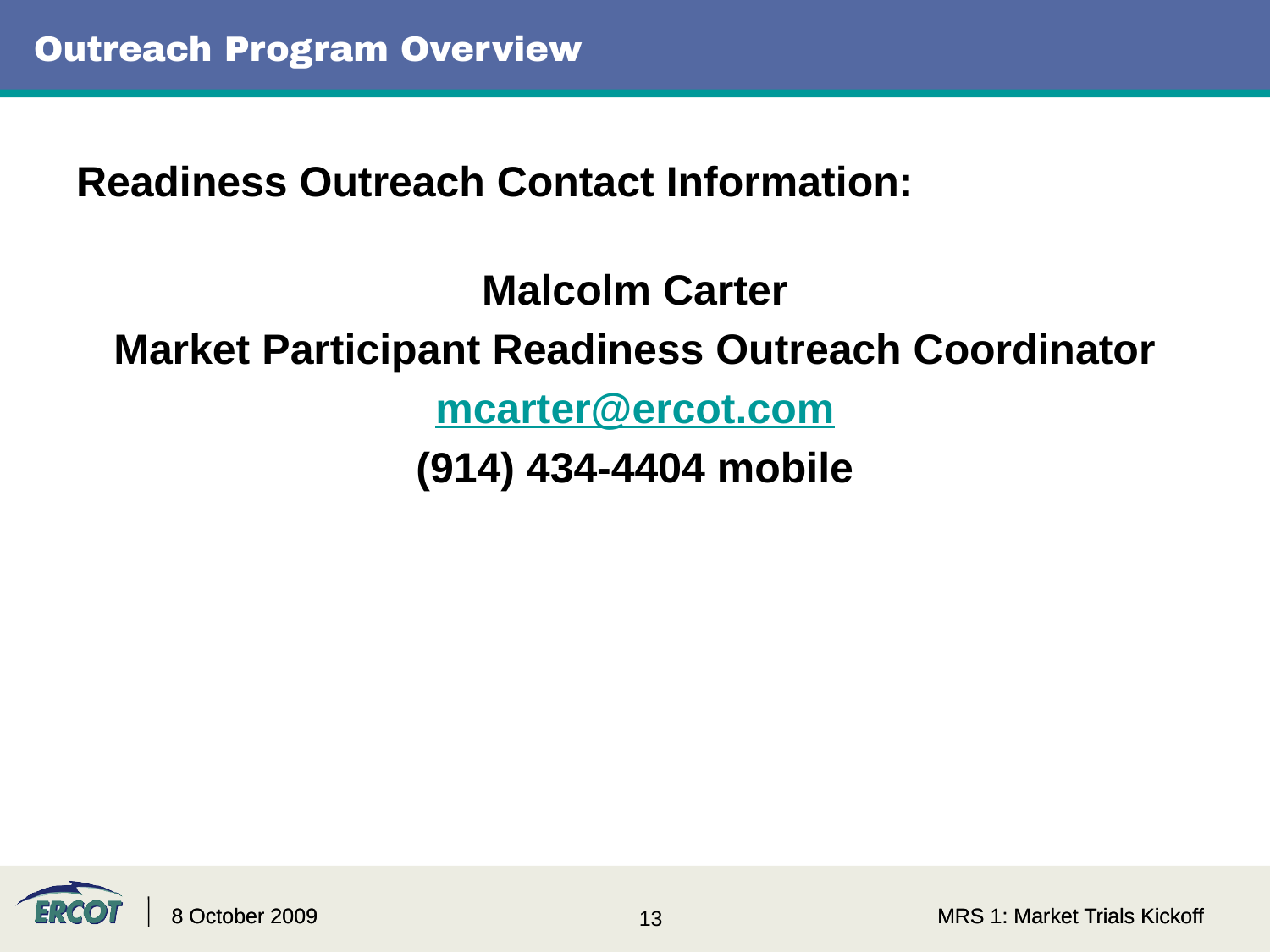

# Outreach Program Overview
Readiness Outreach Contact Information:

Malcolm Carter
Market Participant Readiness Outreach Coordinator
mcarter@ercot.com
(914) 434-4404 mobile
8 October 2009
8 October 2009
MRS 1: Market Trials Kickoff
MRS 1: Market Trials Kickoff